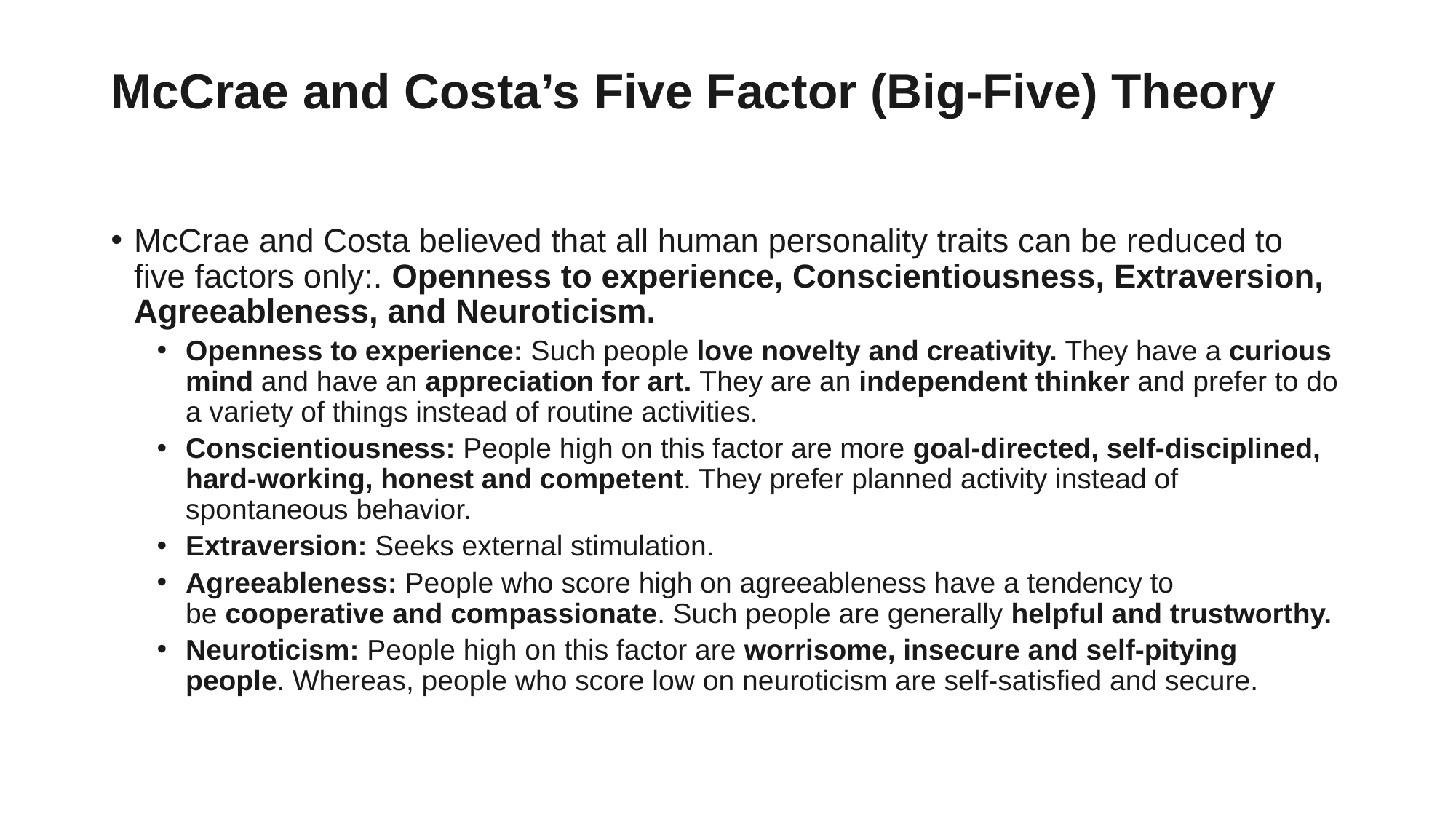

# McCrae and Costa’s Five Factor (Big-Five) Theory
McCrae and Costa believed that all human personality traits can be reduced to five factors only:. Openness to experience, Conscientiousness, Extraversion, Agreeableness, and Neuroticism.
Openness to experience: Such people love novelty and creativity. They have a curious mind and have an appreciation for art. They are an independent thinker and prefer to do a variety of things instead of routine activities.
Conscientiousness: People high on this factor are more goal-directed, self-disciplined, hard-working, honest and competent. They prefer planned activity instead of spontaneous behavior.
Extraversion: Seeks external stimulation.
Agreeableness: People who score high on agreeableness have a tendency to be cooperative and compassionate. Such people are generally helpful and trustworthy.
Neuroticism: People high on this factor are worrisome, insecure and self-pitying people. Whereas, people who score low on neuroticism are self-satisfied and secure.